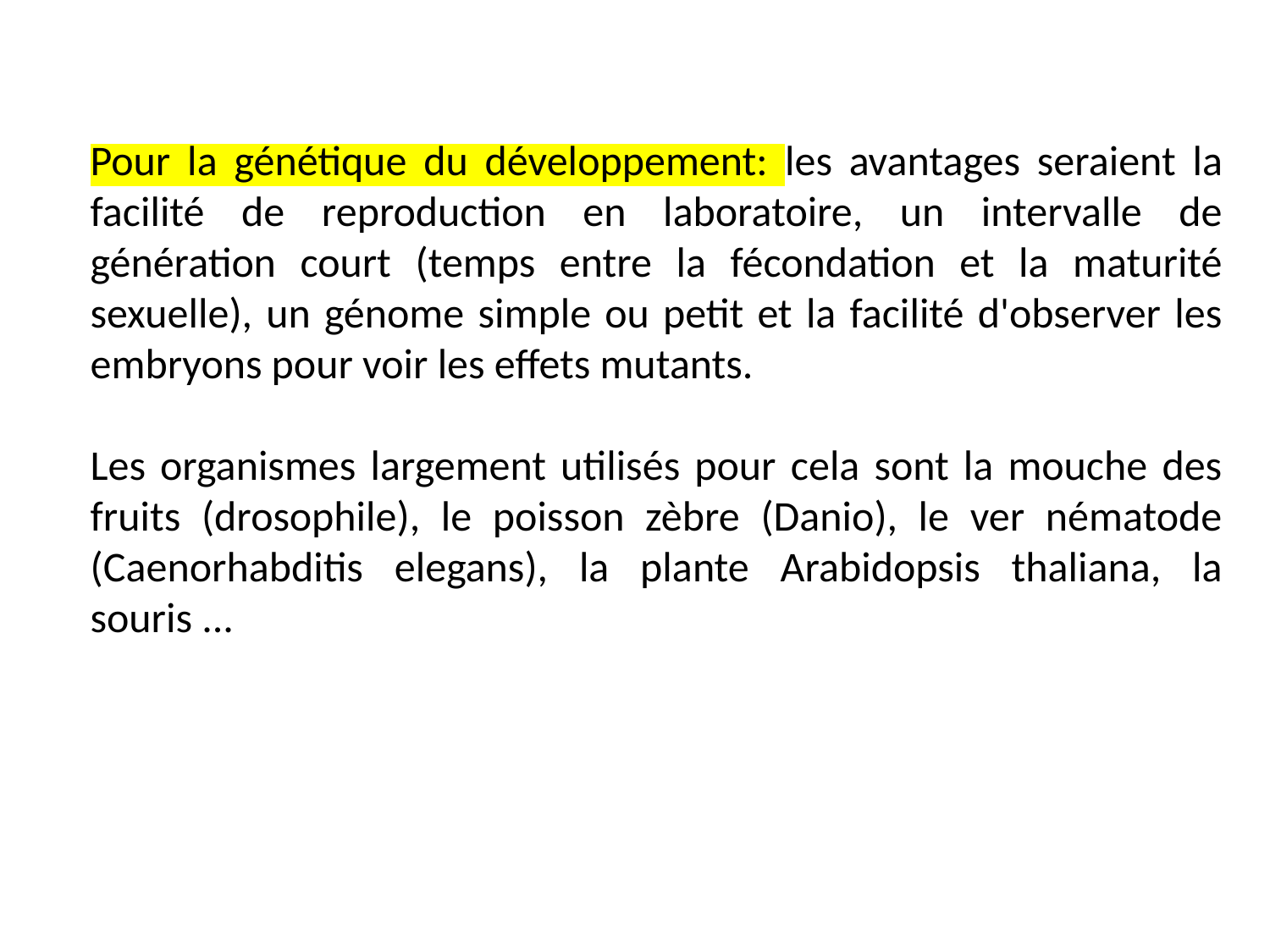

Pour la génétique du développement: les avantages seraient la facilité de reproduction en laboratoire, un intervalle de génération court (temps entre la fécondation et la maturité sexuelle), un génome simple ou petit et la facilité d'observer les embryons pour voir les effets mutants.

Les organismes largement utilisés pour cela sont la mouche des fruits (drosophile), le poisson zèbre (Danio), le ver nématode (Caenorhabditis elegans), la plante Arabidopsis thaliana, la souris ...